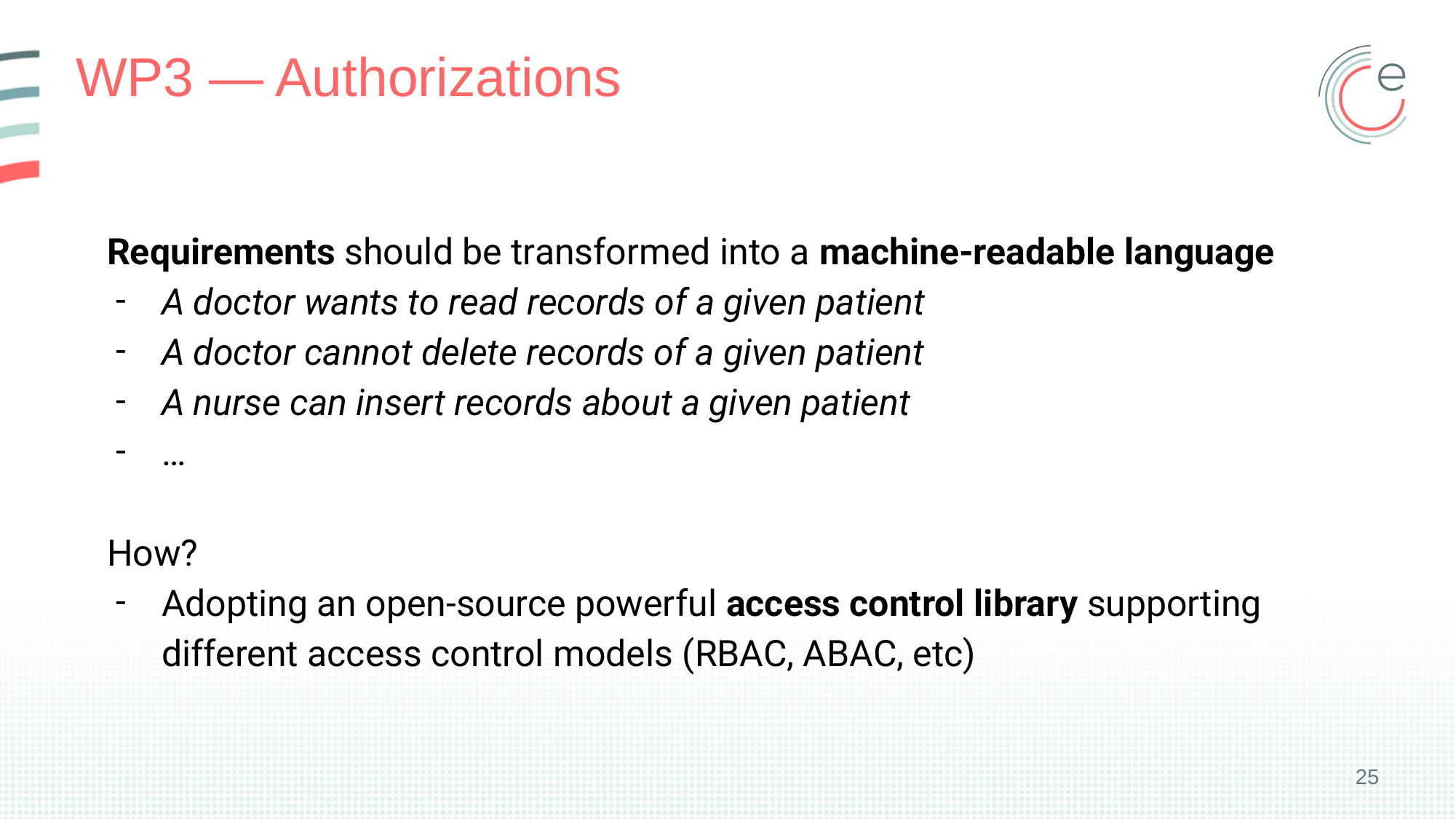

# WP3 — Authorizations
Requirements should be transformed into a machine-readable language
A doctor wants to read records of a given patient
A doctor cannot delete records of a given patient
A nurse can insert records about a given patient
…

How?
Adopting an open-source powerful access control library supporting different access control models (RBAC, ABAC, etc)